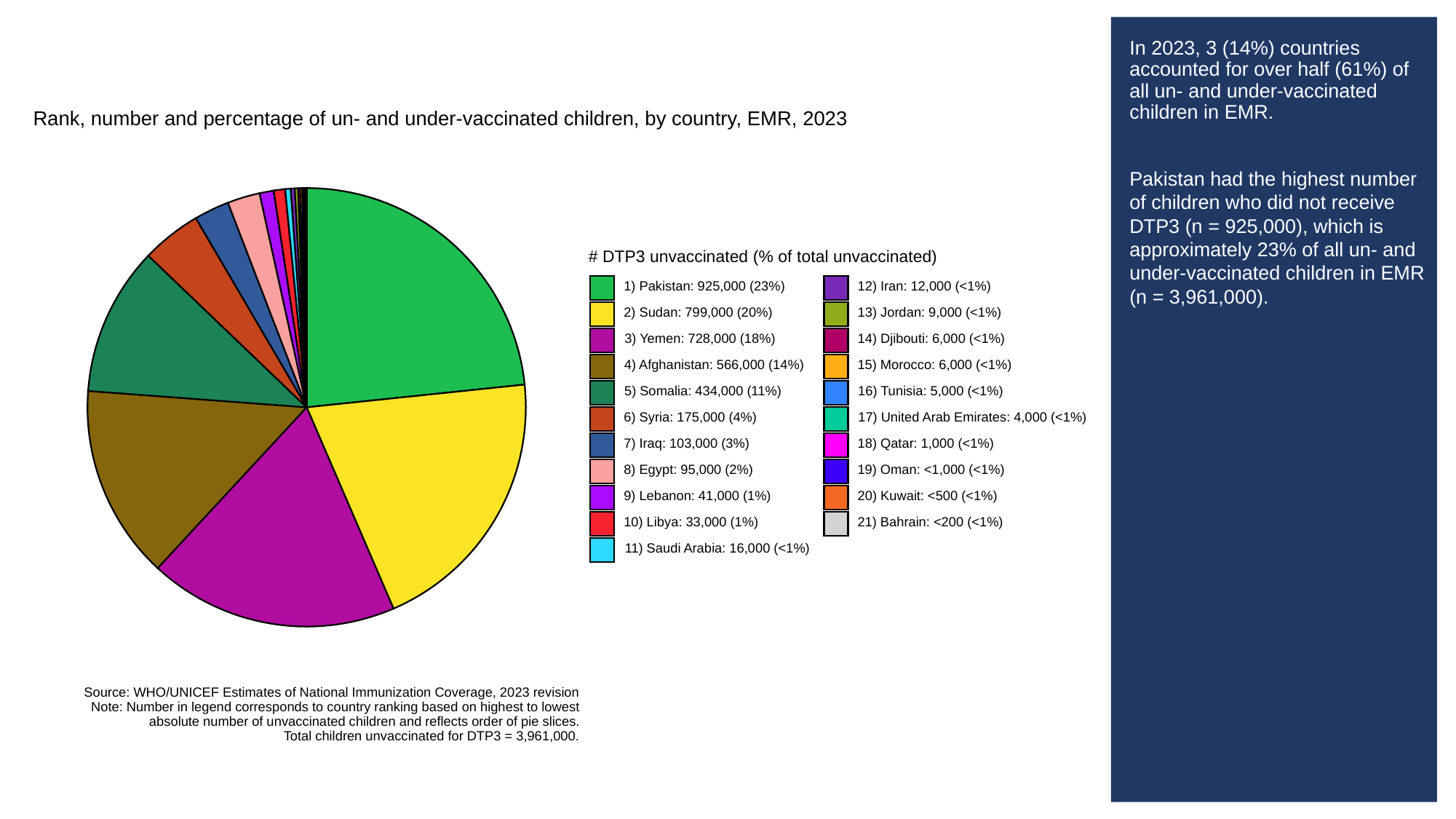

# In 2023, 3 (14%) countries accounted for over half (61%) of all un- and under-vaccinated children in EMR.

Pakistan had the highest number of children who did not receive DTP3 (n = 925,000), which is approximately 23% of all un- and under-vaccinated children in EMR (n = 3,961,000).

Rank, number and percentage of un- and under-vaccinated children, by country, EMR, 2023

# DTP3 unvaccinated (% of total unvaccinated)

1) Pakistan: 925,000 (23%)
12) Iran: 12,000 (<1%)

2) Sudan: 799,000 (20%)
13) Jordan: 9,000 (<1%)

3) Yemen: 728,000 (18%)
14) Djibouti: 6,000 (<1%)

4) Afghanistan: 566,000 (14%)
15) Morocco: 6,000 (<1%)

5) Somalia: 434,000 (11%)
16) Tunisia: 5,000 (<1%)

6) Syria: 175,000 (4%)
17) United Arab Emirates: 4,000 (<1%)

18) Qatar: 1,000 (<1%)
7) Iraq: 103,000 (3%)

19) Oman: <1,000 (<1%)
8) Egypt: 95,000 (2%)

9) Lebanon: 41,000 (1%)
20) Kuwait: <500 (<1%)

10) Libya: 33,000 (1%)
21) Bahrain: <200 (<1%)

11) Saudi Arabia: 16,000 (<1%)
Source: WHO/UNICEF Estimates of National Immunization Coverage, 2023 revision
Note: Number in legend corresponds to country ranking based on highest to lowest
absolute number of unvaccinated children and reflects order of pie slices.
Total children unvaccinated for DTP3 = 3,961,000.